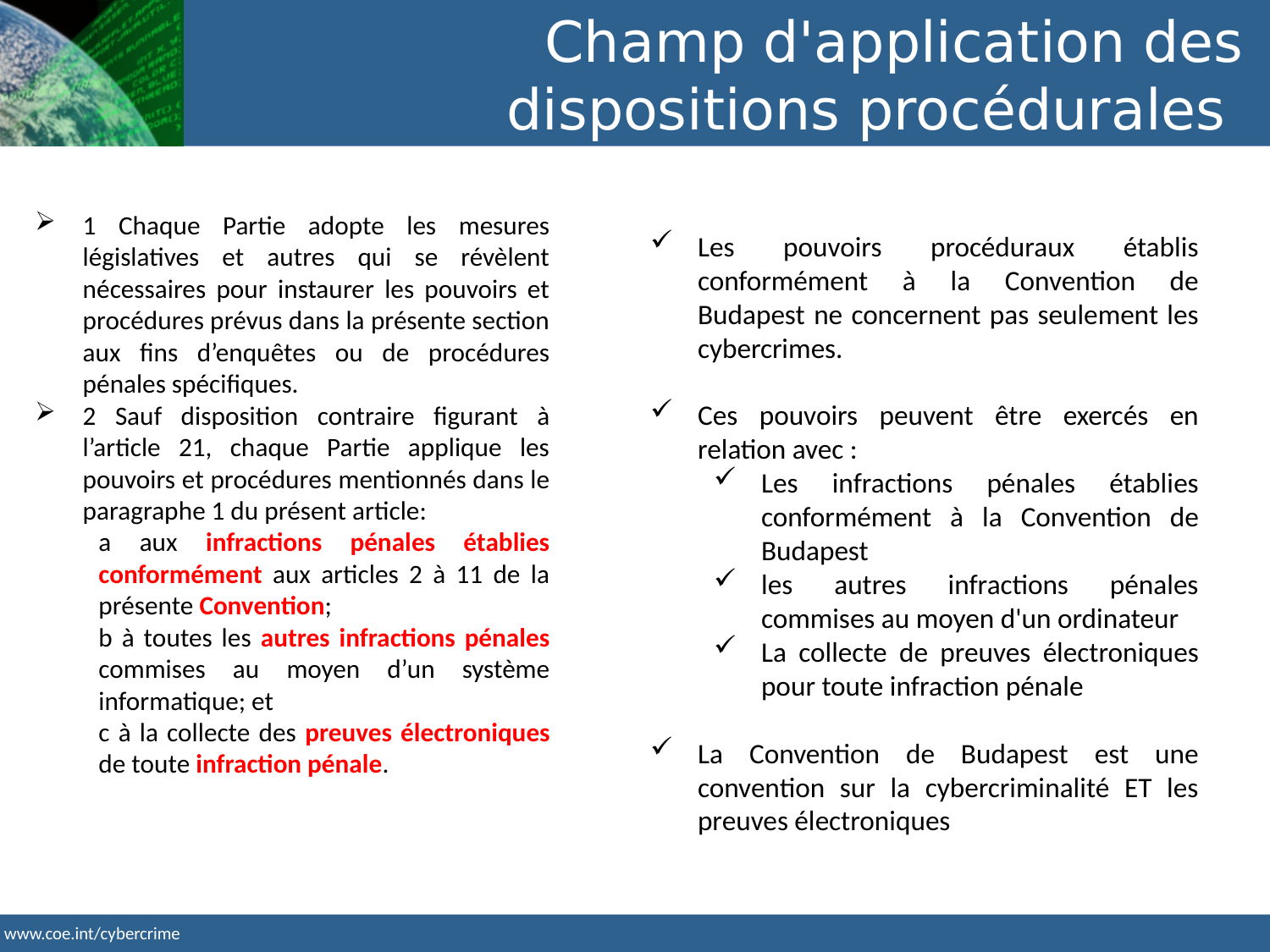

Champ d'application des dispositions procédurales
1 Chaque Partie adopte les mesures législatives et autres qui se révèlent nécessaires pour instaurer les pouvoirs et procédures prévus dans la présente section aux fins d’enquêtes ou de procédures pénales spécifiques.
2 Sauf disposition contraire figurant à l’article 21, chaque Partie applique les pouvoirs et procédures mentionnés dans le paragraphe 1 du présent article:
a aux infractions pénales établies conformément aux articles 2 à 11 de la présente Convention;
b à toutes les autres infractions pénales commises au moyen d’un système informatique; et
c à la collecte des preuves électroniques de toute infraction pénale.
Les pouvoirs procéduraux établis conformément à la Convention de Budapest ne concernent pas seulement les cybercrimes.

Ces pouvoirs peuvent être exercés en relation avec :
Les infractions pénales établies conformément à la Convention de Budapest
les autres infractions pénales commises au moyen d'un ordinateur
La collecte de preuves électroniques pour toute infraction pénale

La Convention de Budapest est une convention sur la cybercriminalité ET les preuves électroniques